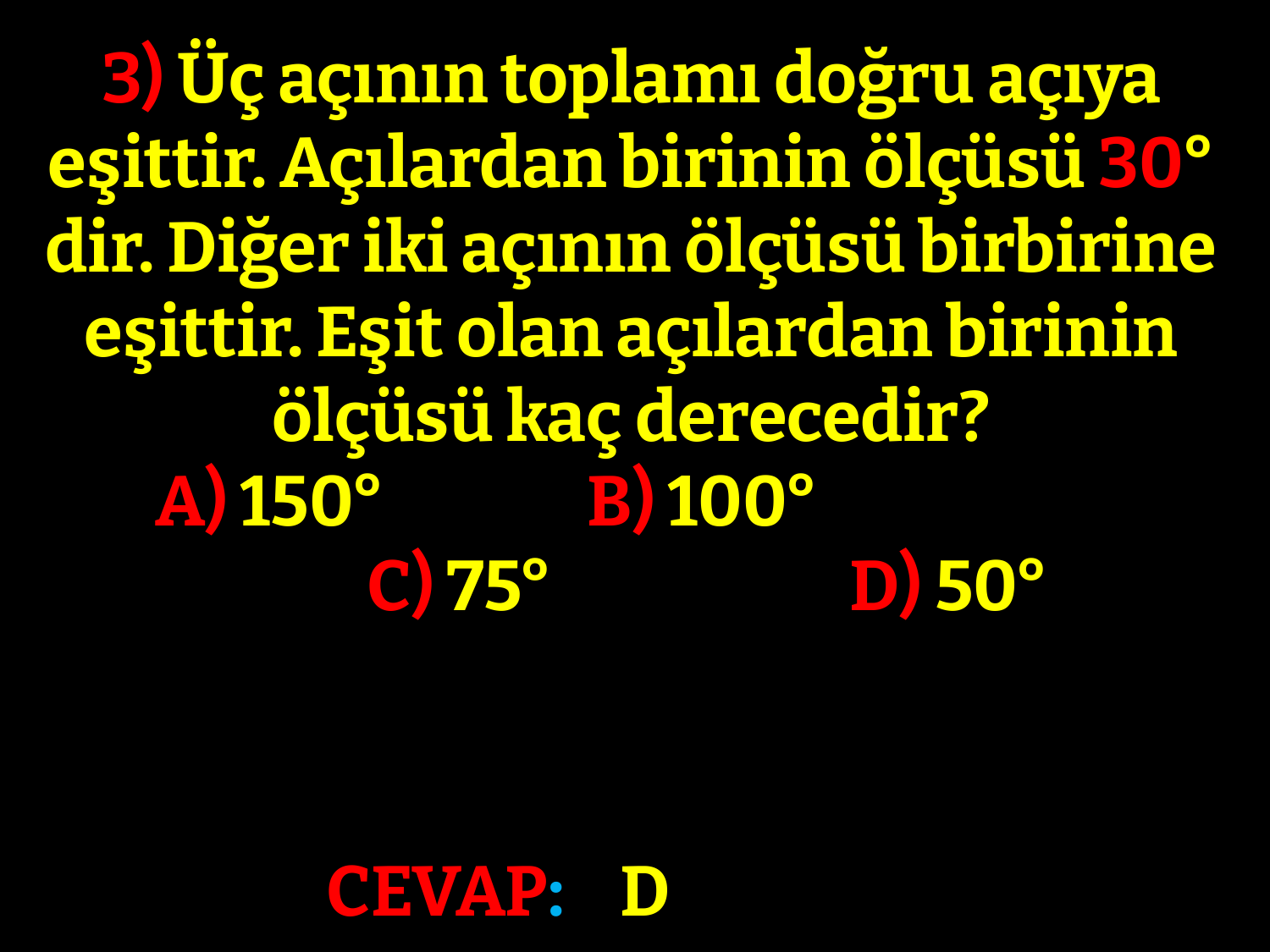

3) Üç açının toplamı doğru açıya eşittir. Açılardan birinin ölçüsü 30° dir. Diğer iki açının ölçüsü birbirine eşittir. Eşit olan açılardan birinin ölçüsü kaç derecedir?
          A) 150°		    B) 100°		                            C) 75°			D) 50°

#
CEVAP:
D